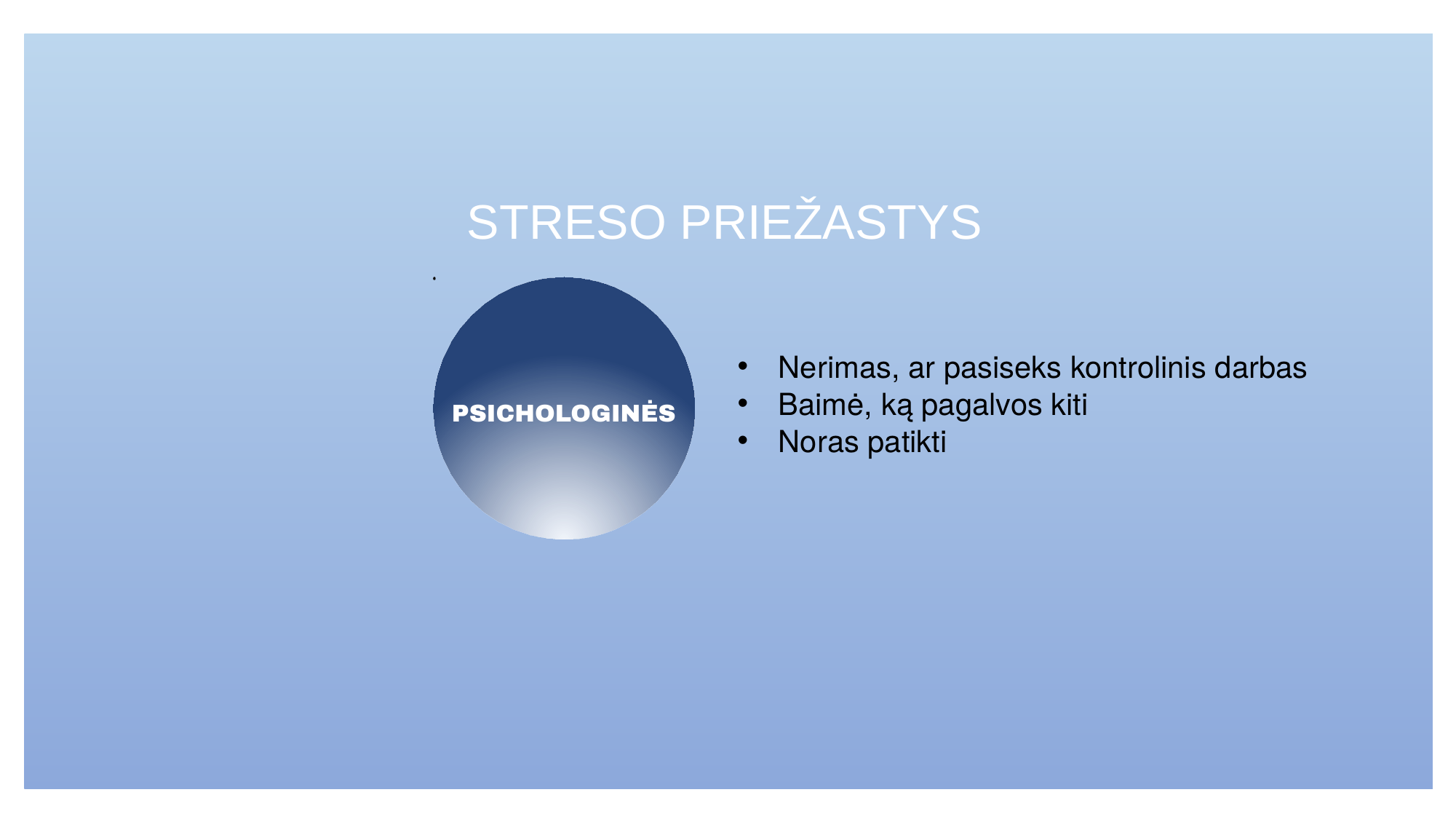

STRESO PRIEŽASTYS

Nerimas, ar pasiseks kontrolinis darbas
Baimė, ką pagalvos kiti
Noras patikti
Psichologinės